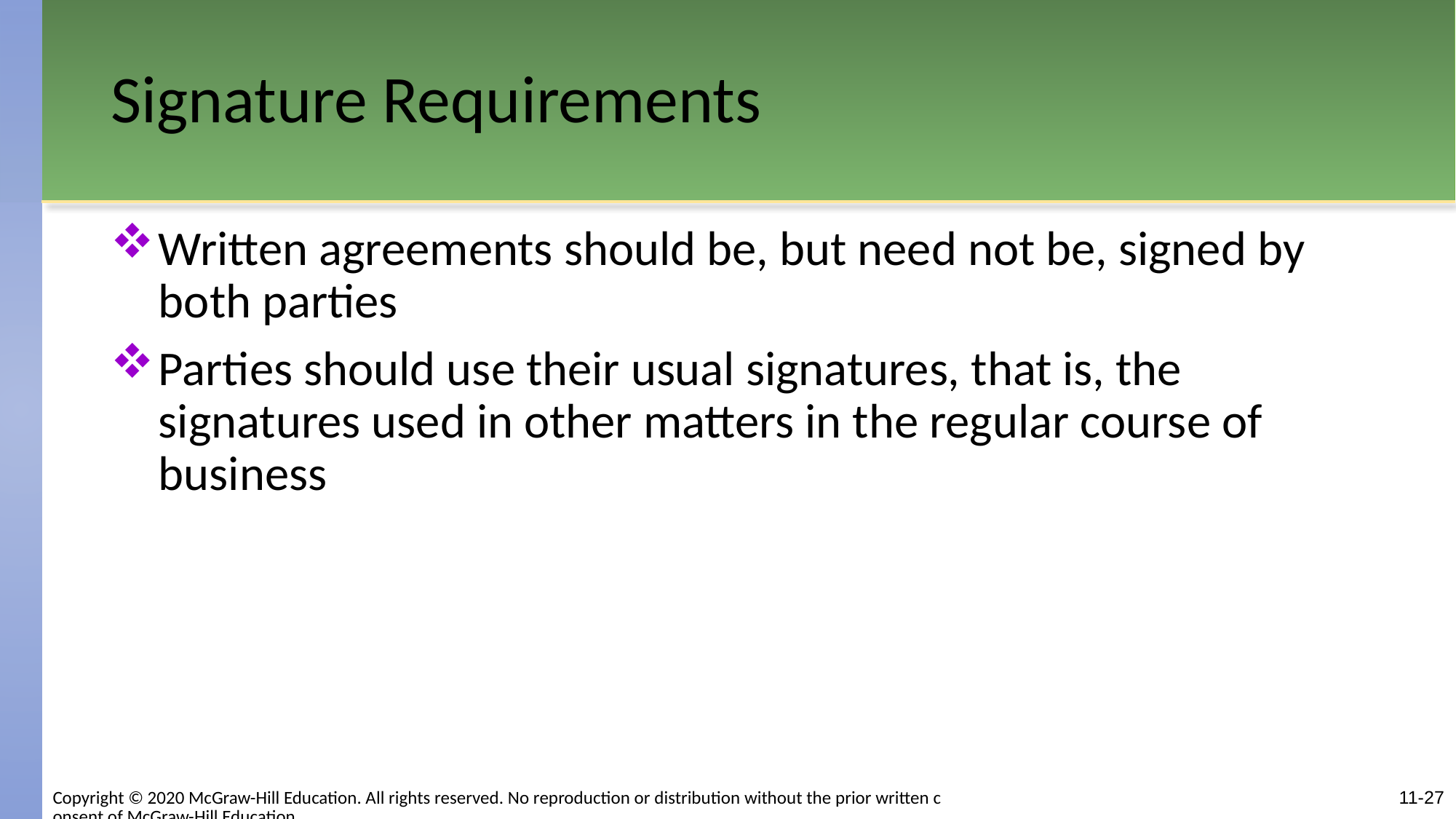

# Signature Requirements
Written agreements should be, but need not be, signed by both parties
Parties should use their usual signatures, that is, the signatures used in other matters in the regular course of business
Copyright © 2020 McGraw-Hill Education. All rights reserved. No reproduction or distribution without the prior written consent of McGraw-Hill Education.
11-27